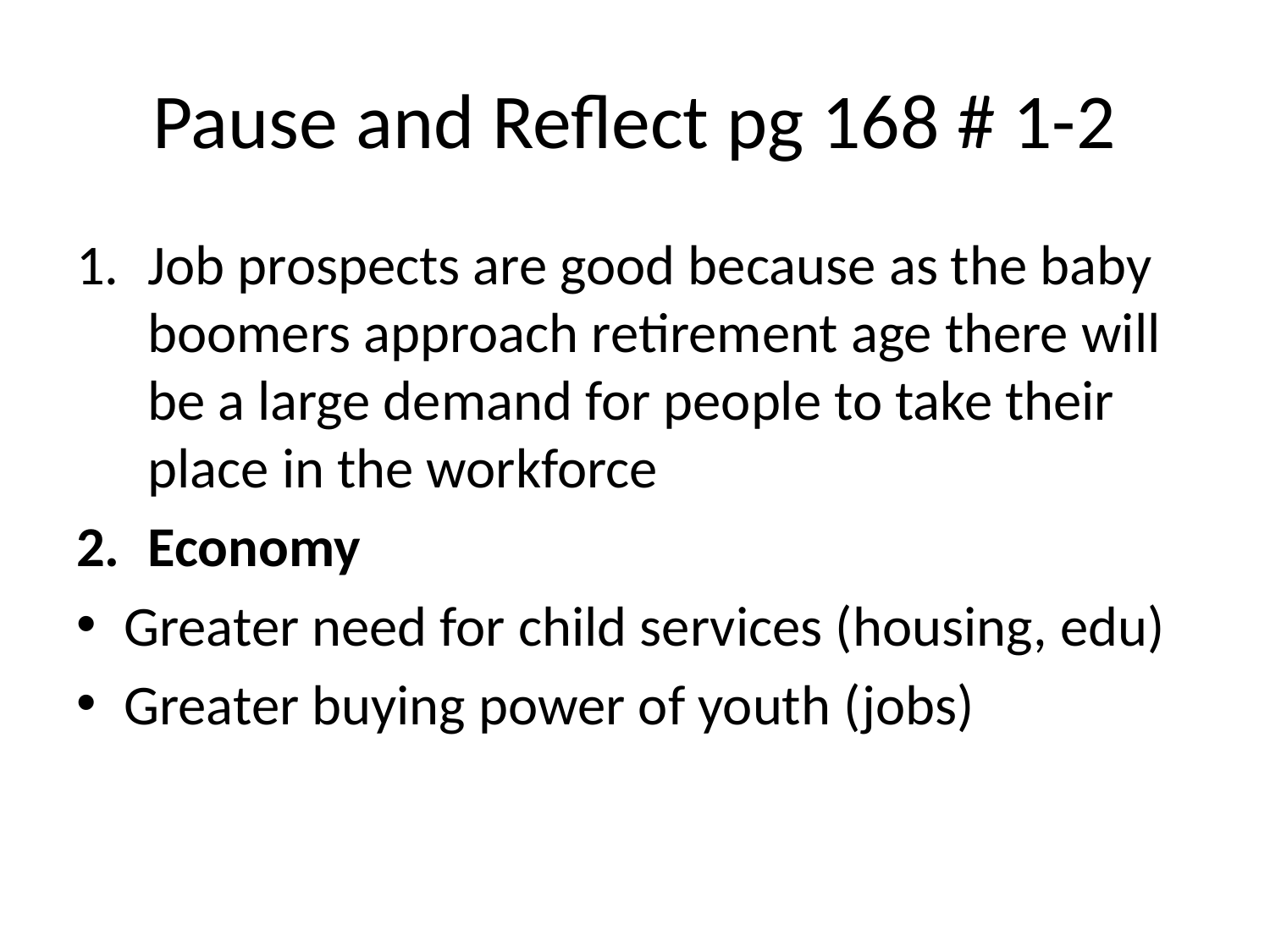

# Pause and Reflect pg 168 # 1-2
Job prospects are good because as the baby boomers approach retirement age there will be a large demand for people to take their place in the workforce
Economy
Greater need for child services (housing, edu)
Greater buying power of youth (jobs)